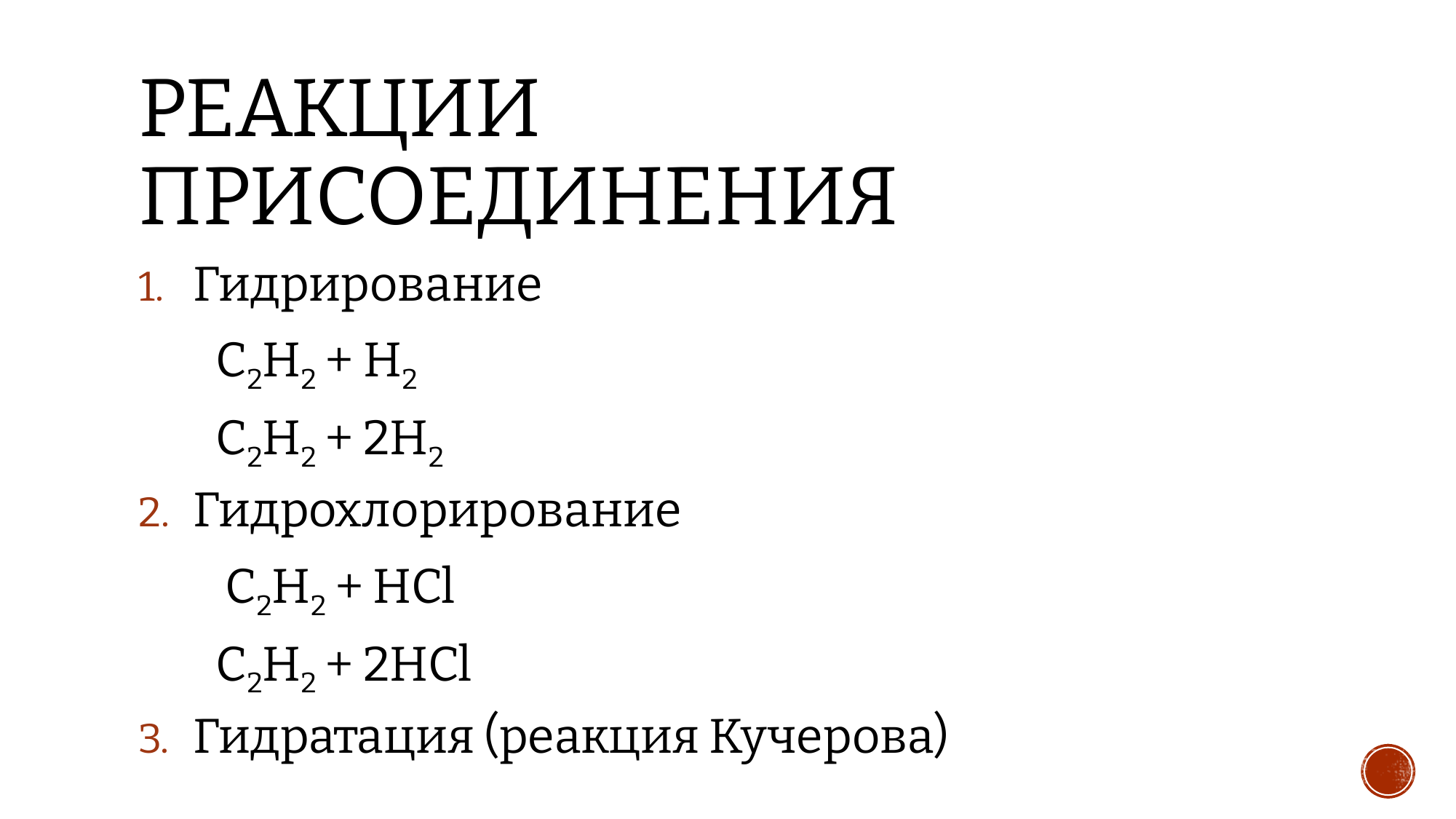

# Реакции присоединения
Гидрирование
        С2Н2 + Н2
        С2Н2 + 2Н2
Гидрохлорирование
         С2Н2 + HCl
        C2H2 + 2HCl
Гидратация (реакция Кучерова)